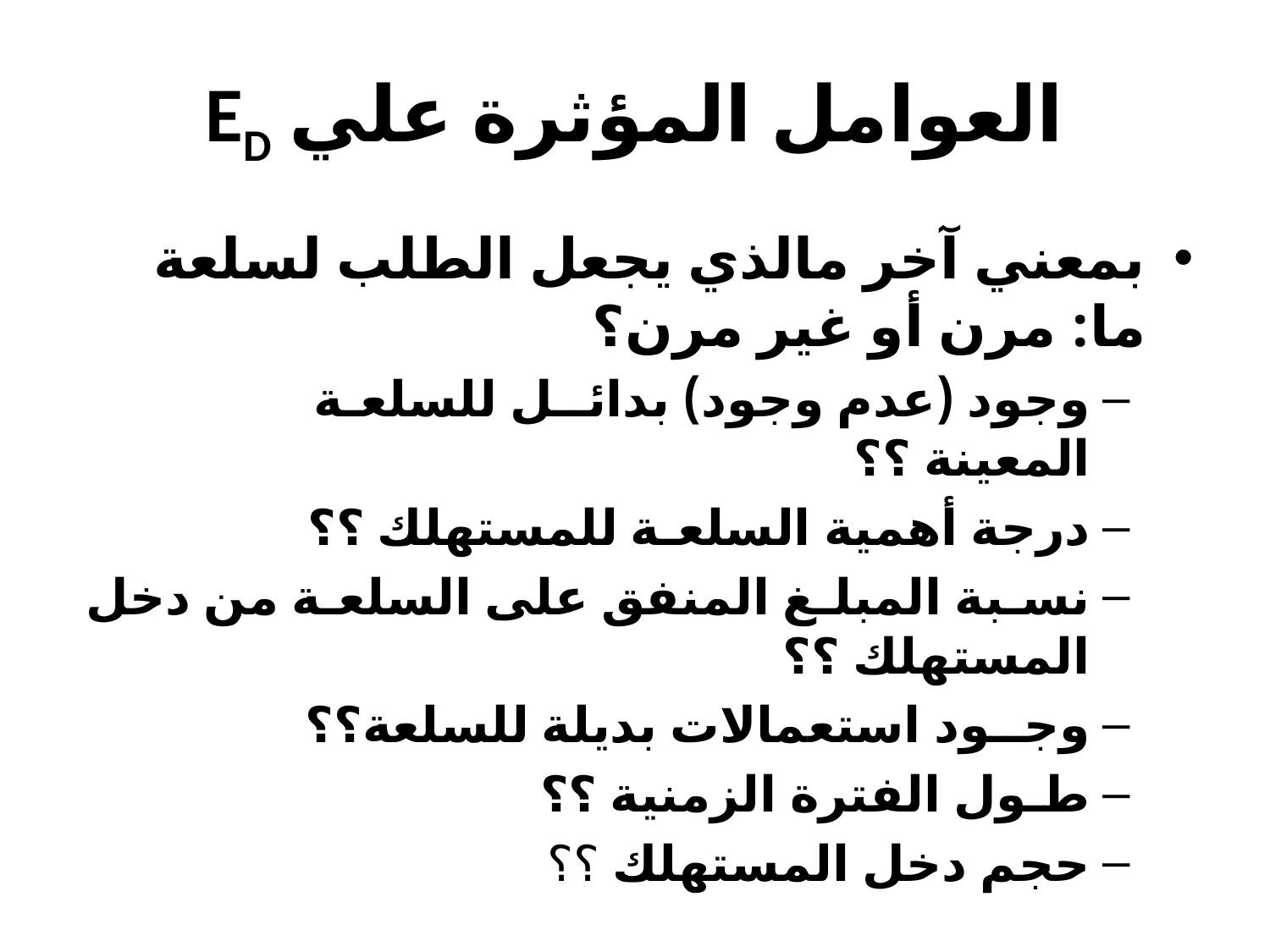

# ED العوامل المؤثرة علي
بمعني آخر مالذي يجعل الطلب لسلعة ما: مرن أو غير مرن؟
وجود (عدم وجود) بدائــل للسلعـة المعينة ؟؟
درجة أهمية السلعـة للمستهلك ؟؟
نسـبة المبلـغ المنفق على السلعـة من دخل المستهلك ؟؟
وجــود استعمالات بديلة للسلعة؟؟
طـول الفترة الزمنية ؟؟
حجم دخل المستهلك ؟؟